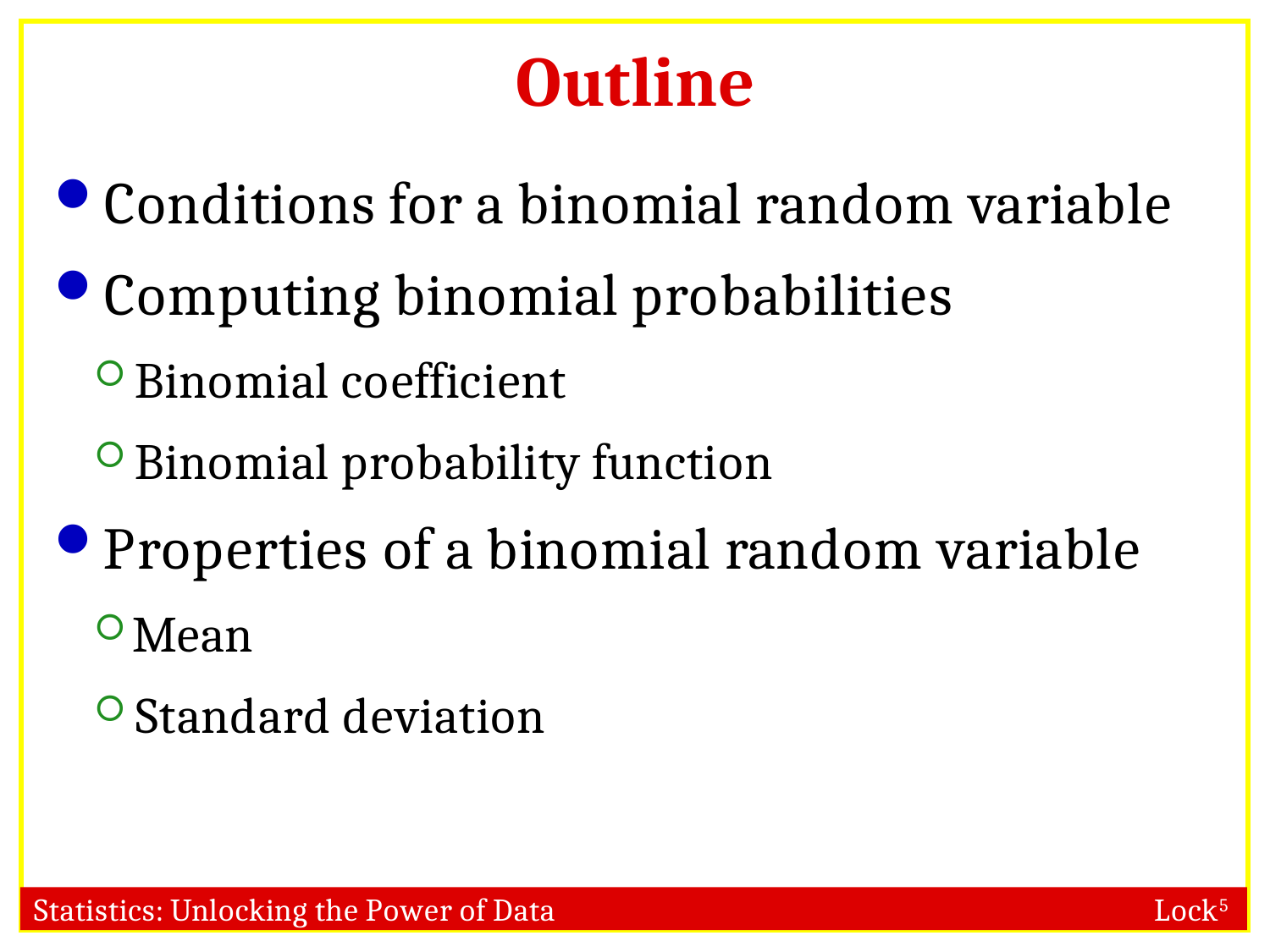

# Outline
Conditions for a binomial random variable
Computing binomial probabilities
Binomial coefficient
Binomial probability function
Properties of a binomial random variable
Mean
Standard deviation